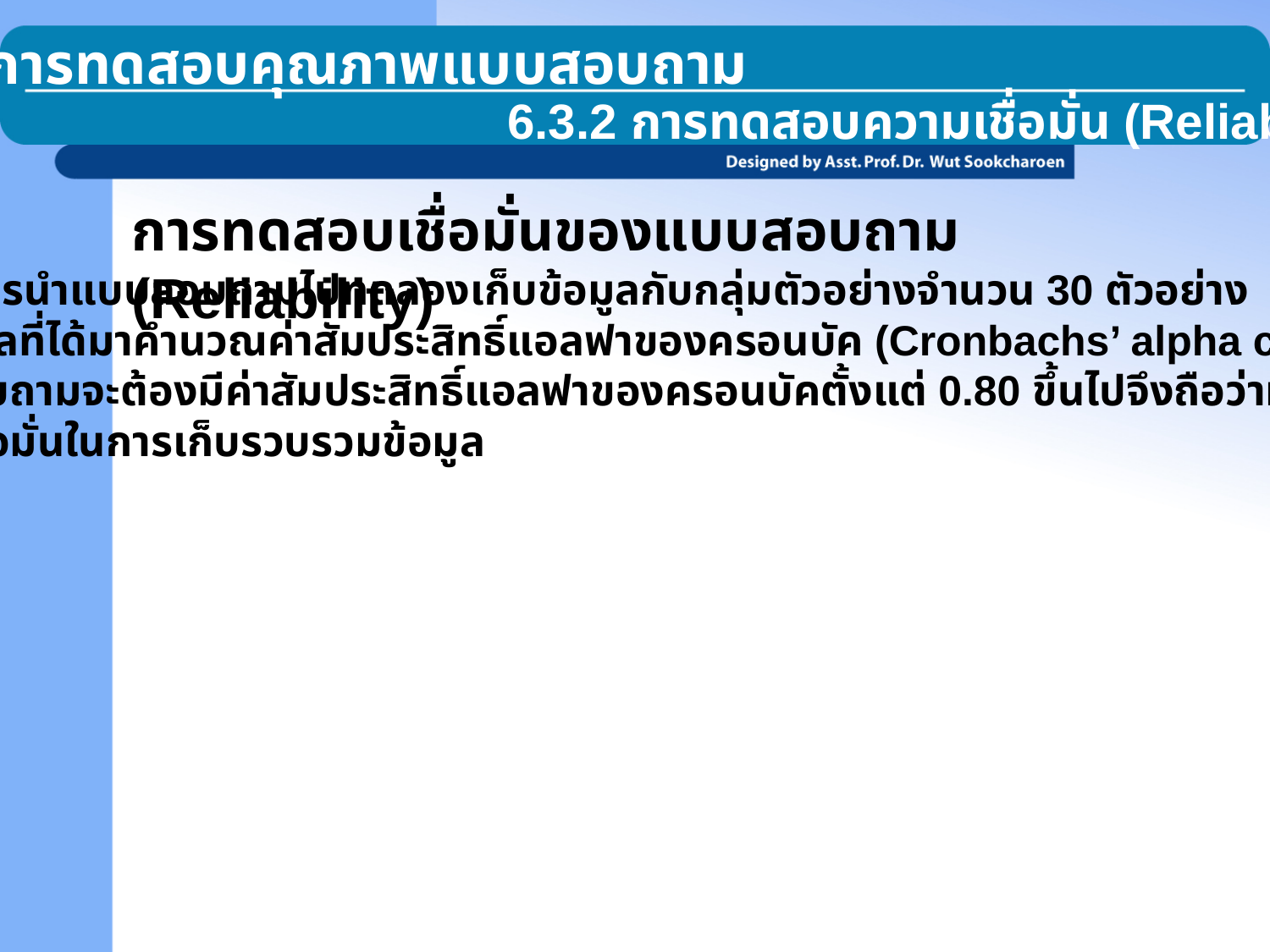

6.3 การทดสอบคุณภาพแบบสอบถาม
6.3.2 การทดสอบความเชื่อมั่น (Reliability)
การทดสอบเชื่อมั่นของแบบสอบถาม (Reliability)
ได้แก่ การนำแบบสอบถามไปทดลองเก็บข้อมูลกับกลุ่มตัวอย่างจำนวน 30 ตัวอย่าง
และนำผลที่ได้มาคำนวณค่าสัมประสิทธิ์แอลฟาของครอนบัค (Cronbachs’ alpha coefficient)
แบบสอบถามจะต้องมีค่าสัมประสิทธิ์แอลฟาของครอนบัคตั้งแต่ 0.80 ขึ้นไปจึงถือว่ามี
ความเชื่อมั่นในการเก็บรวบรวมข้อมูล